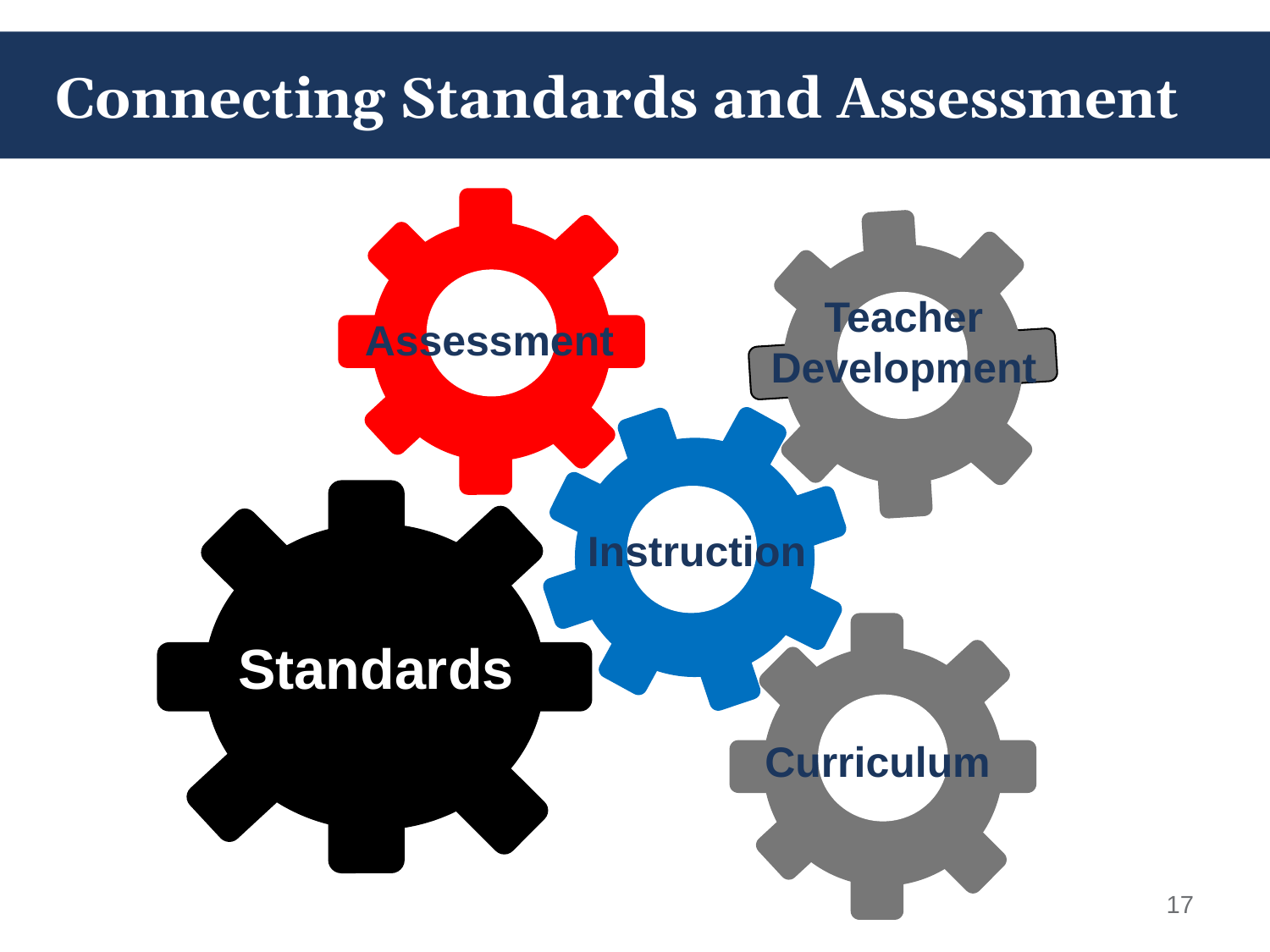

# Connecting Standards and Assessment

Assessment

Teacher Development

Instruction

Standards

Curriculum
17